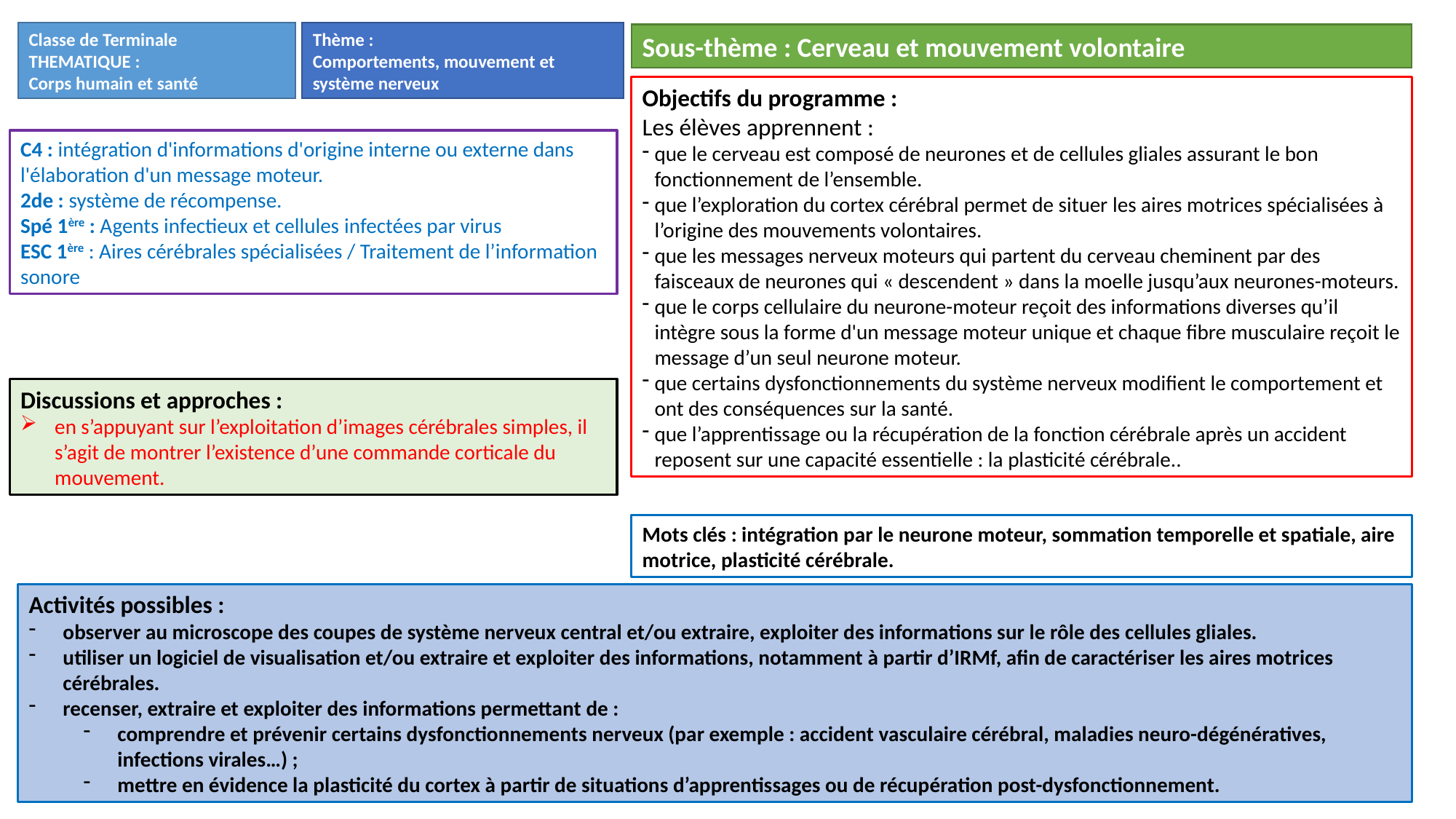

Classe de Terminale
THEMATIQUE :
Corps humain et santé
Thème :
Comportements, mouvement et système nerveux
Sous-thème : Cerveau et mouvement volontaire
Objectifs du programme :
Les élèves apprennent :
que le cerveau est composé de neurones et de cellules gliales assurant le bon fonctionnement de l’ensemble.
que l’exploration du cortex cérébral permet de situer les aires motrices spécialisées à l’origine des mouvements volontaires.
que les messages nerveux moteurs qui partent du cerveau cheminent par des faisceaux de neurones qui « descendent » dans la moelle jusqu’aux neurones-moteurs.
que le corps cellulaire du neurone-moteur reçoit des informations diverses qu’il intègre sous la forme d'un message moteur unique et chaque fibre musculaire reçoit le message d’un seul neurone moteur.
que certains dysfonctionnements du système nerveux modifient le comportement et ont des conséquences sur la santé.
que l’apprentissage ou la récupération de la fonction cérébrale après un accident reposent sur une capacité essentielle : la plasticité cérébrale..
C4 : intégration d'informations d'origine interne ou externe dans l'élaboration d'un message moteur.
2de : système de récompense.
Spé 1ère : Agents infectieux et cellules infectées par virus
ESC 1ère : Aires cérébrales spécialisées / Traitement de l’information sonore
Discussions et approches :
en s’appuyant sur l’exploitation d’images cérébrales simples, il s’agit de montrer l’existence d’une commande corticale du mouvement.
Mots clés : intégration par le neurone moteur, sommation temporelle et spatiale, aire motrice, plasticité cérébrale.
Activités possibles :
observer au microscope des coupes de système nerveux central et/ou extraire, exploiter des informations sur le rôle des cellules gliales.
utiliser un logiciel de visualisation et/ou extraire et exploiter des informations, notamment à partir d’IRMf, afin de caractériser les aires motrices cérébrales.
recenser, extraire et exploiter des informations permettant de :
comprendre et prévenir certains dysfonctionnements nerveux (par exemple : accident vasculaire cérébral, maladies neuro-dégénératives, infections virales…) ;
mettre en évidence la plasticité du cortex à partir de situations d’apprentissages ou de récupération post-dysfonctionnement.